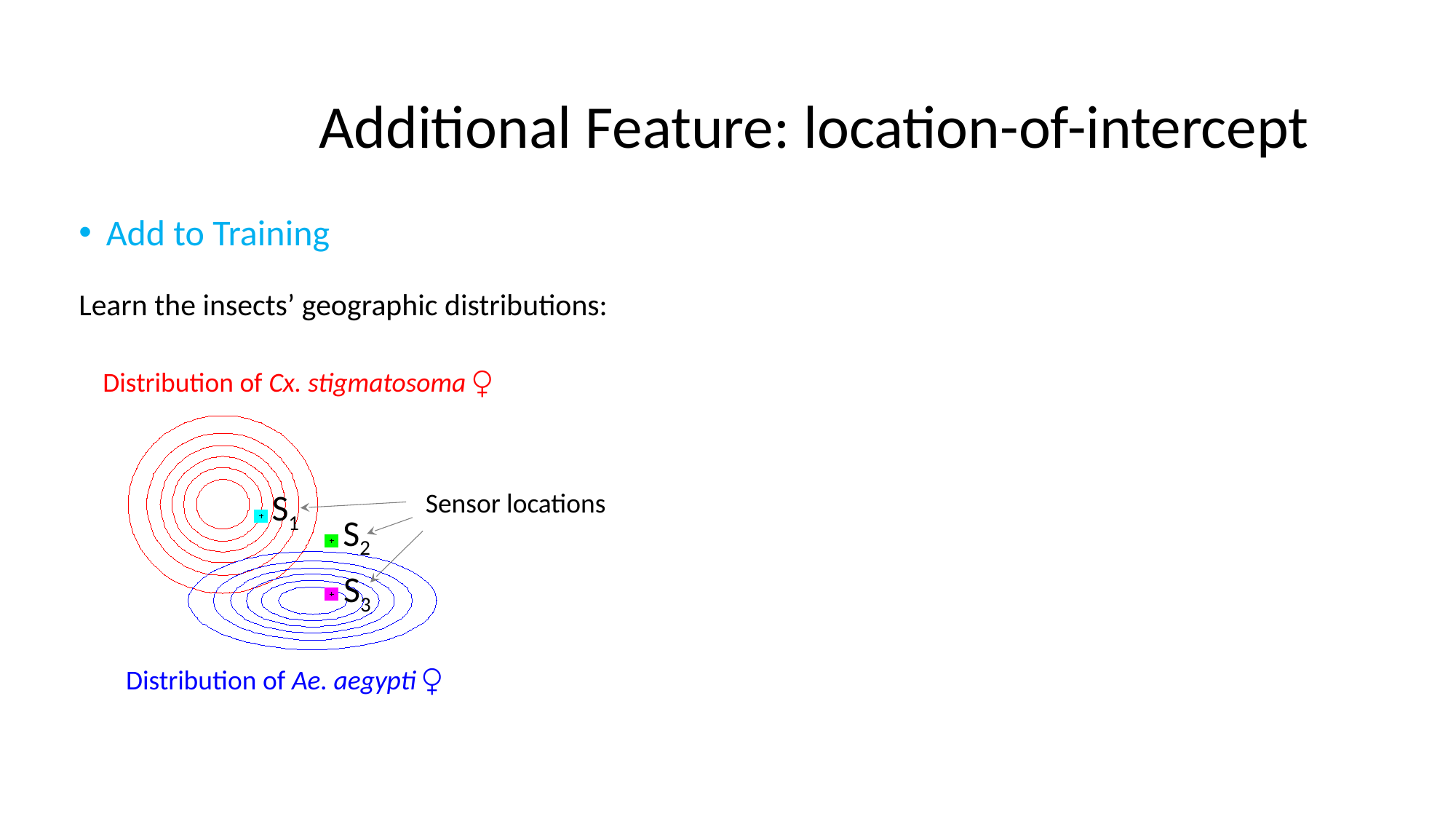

Additional Feature: location-of-intercept
Add to Training
Learn the insects’ geographic distributions:

Distribution of Cx. stigmatosoma ♀

S1
Sensor locations

S2

S3

Distribution of Ae. aegypti ♀